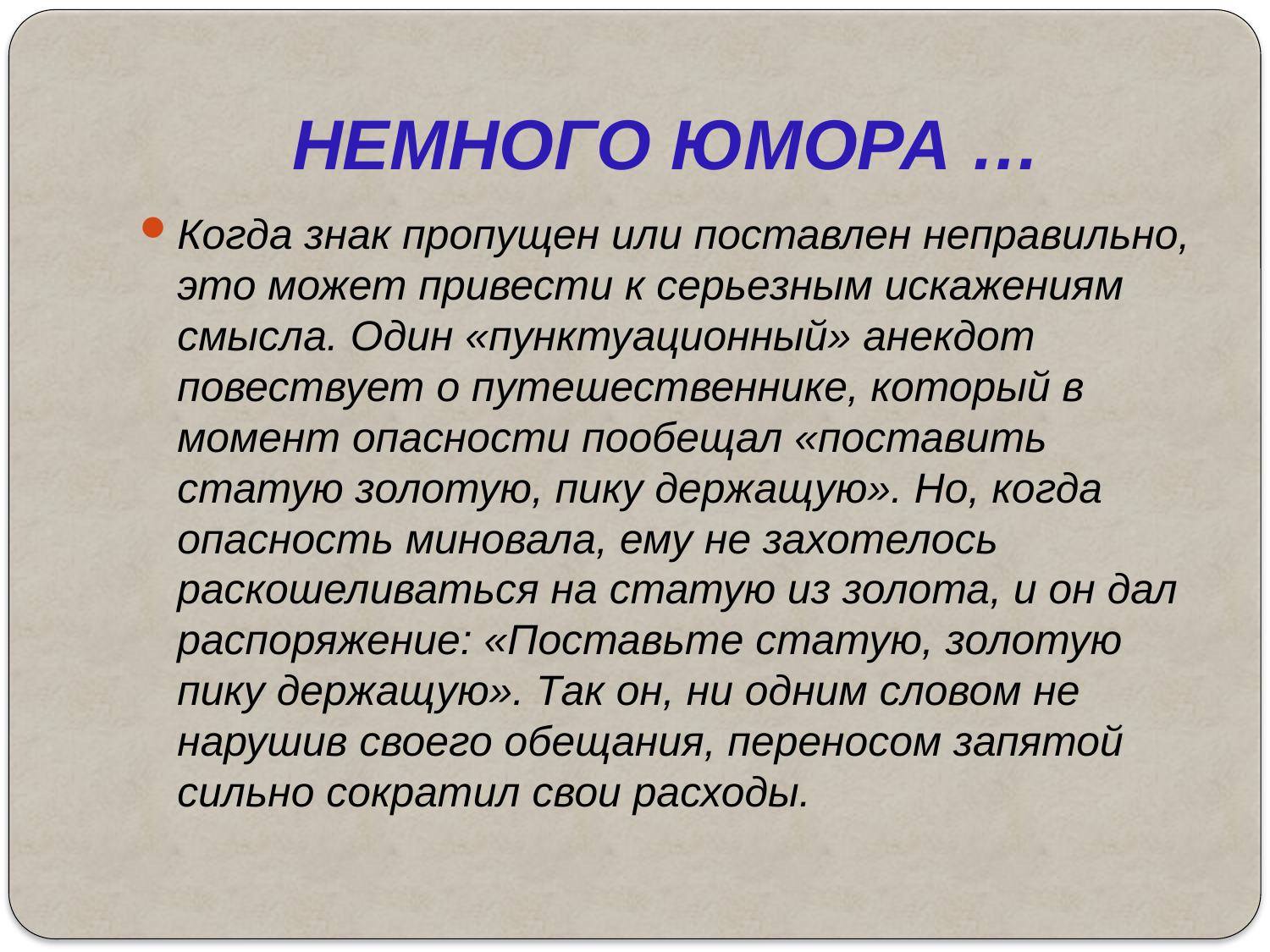

# НЕМНОГО ЮМОРА …
Когда знак пропущен или поставлен неправильно, это может привести к серьезным искажениям смысла. Один «пунктуационный» анекдот повествует о путешественнике, который в момент опасности пообещал «поставить статую золотую, пику держащую». Но, когда опасность миновала, ему не захотелось раскошеливаться на статую из золота, и он дал распоряжение: «Поставьте статую, золотую пику держащую». Так он, ни одним словом не нарушив своего обещания, переносом запятой сильно сократил свои расходы.